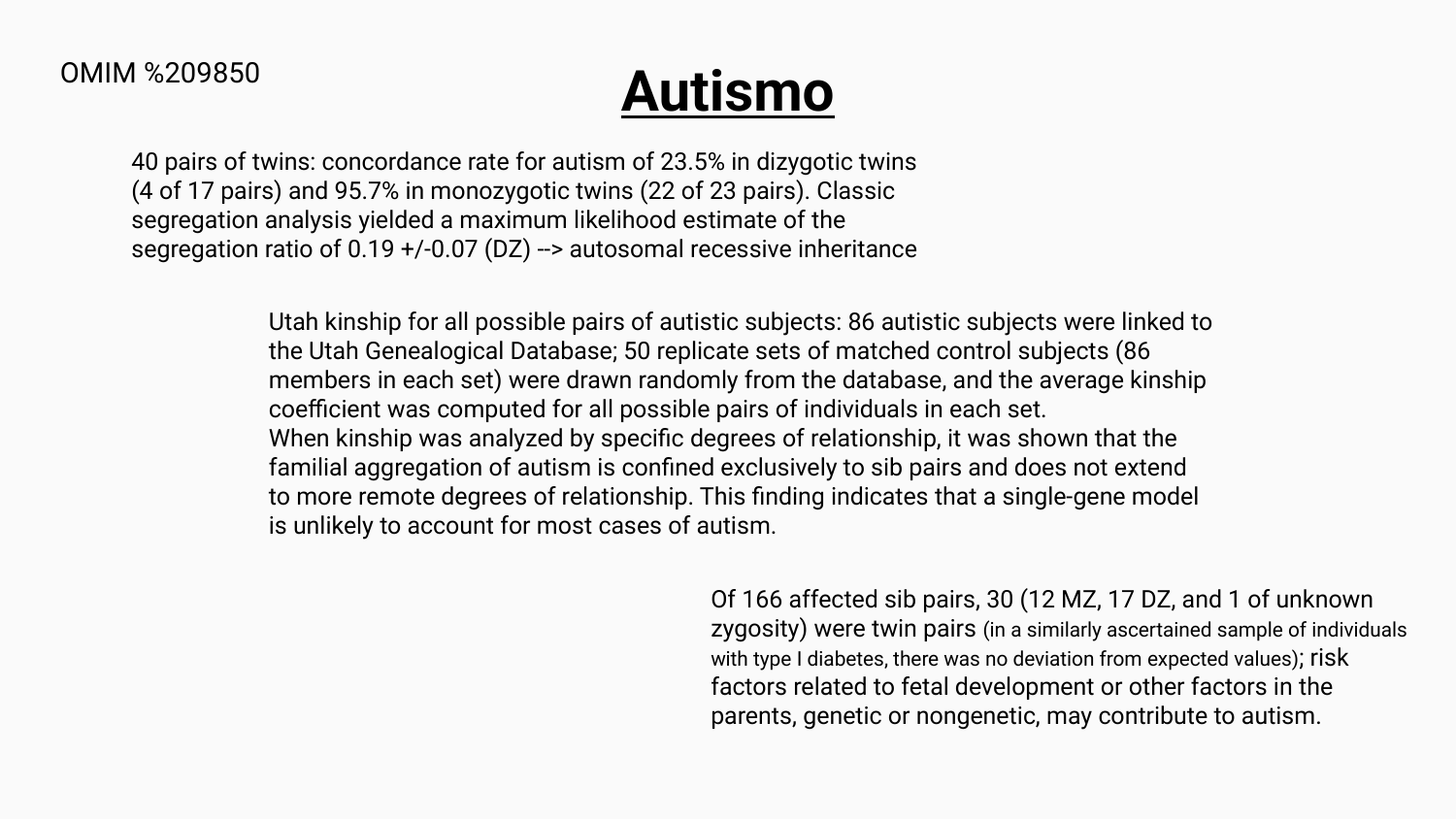

﻿OMIM %209850
﻿Autismo
﻿40 pairs of twins: concordance rate for autism of 23.5% in dizygotic twins (4 of 17 pairs) and 95.7% in monozygotic twins (22 of 23 pairs). Classic segregation analysis yielded a maximum likelihood estimate of the segregation ratio of 0.19 +/-0.07 (DZ) --> autosomal recessive inheritance
﻿Utah kinship for all possible pairs of autistic subjects: 86 autistic subjects were linked to the Utah Genealogical Database; 50 replicate sets of matched control subjects (86 members in each set) were drawn randomly from the database, and the average kinship coefficient was computed for all possible pairs of individuals in each set.
When kinship was analyzed by specific degrees of relationship, it was shown that the familial aggregation of autism is confined exclusively to sib pairs and does not extend to more remote degrees of relationship. This finding indicates that a single-gene model is unlikely to account for most cases of autism.
﻿Of 166 affected sib pairs, 30 (12 MZ, 17 DZ, and 1 of unknown zygosity) were twin pairs (in a similarly ascertained sample of individuals with type I diabetes, there was no deviation from expected values); risk factors related to fetal development or other factors in the parents, genetic or nongenetic, may contribute to autism.